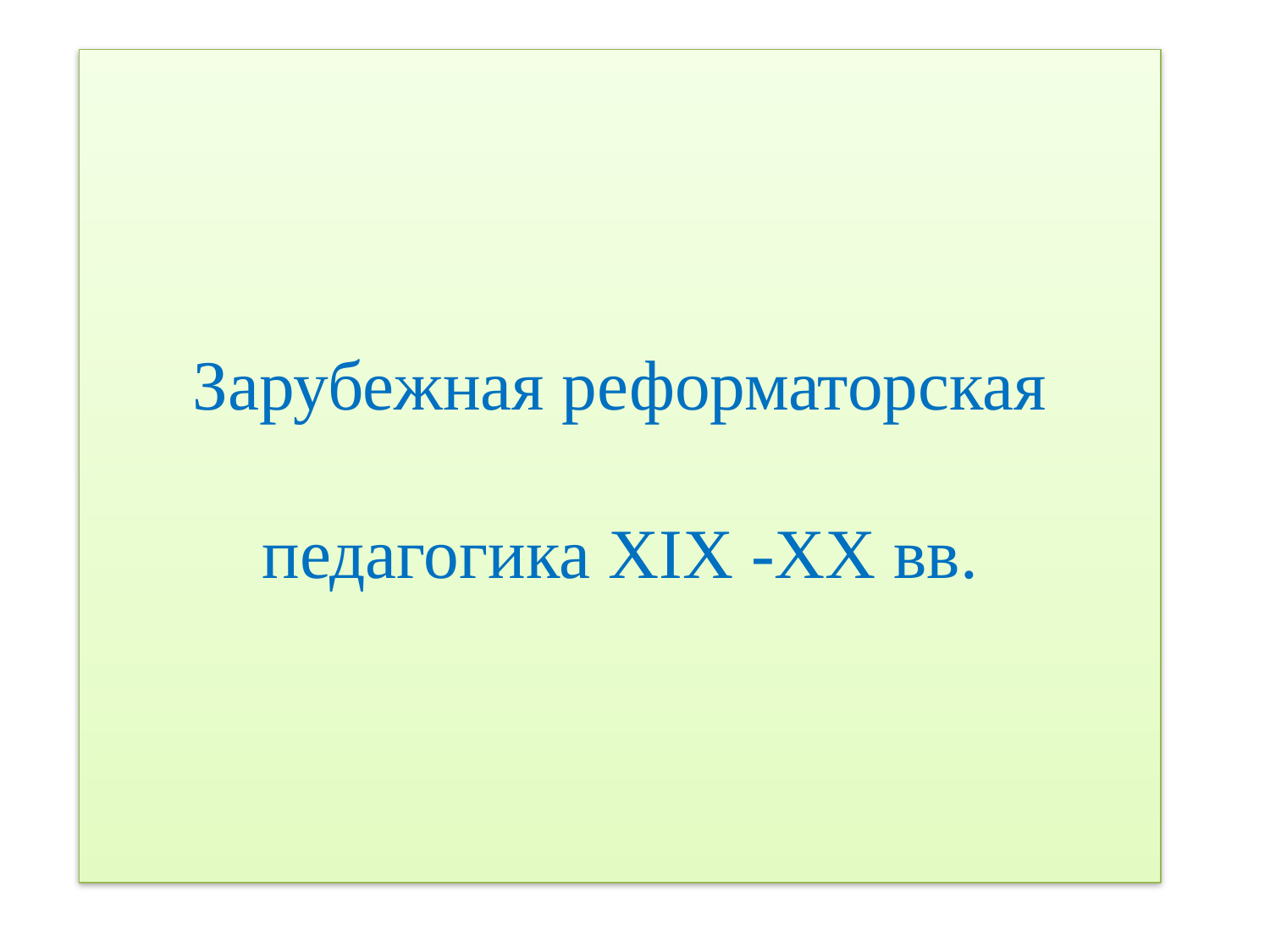

# Зарубежная реформаторская педагогика ХIХ -ХХ вв.